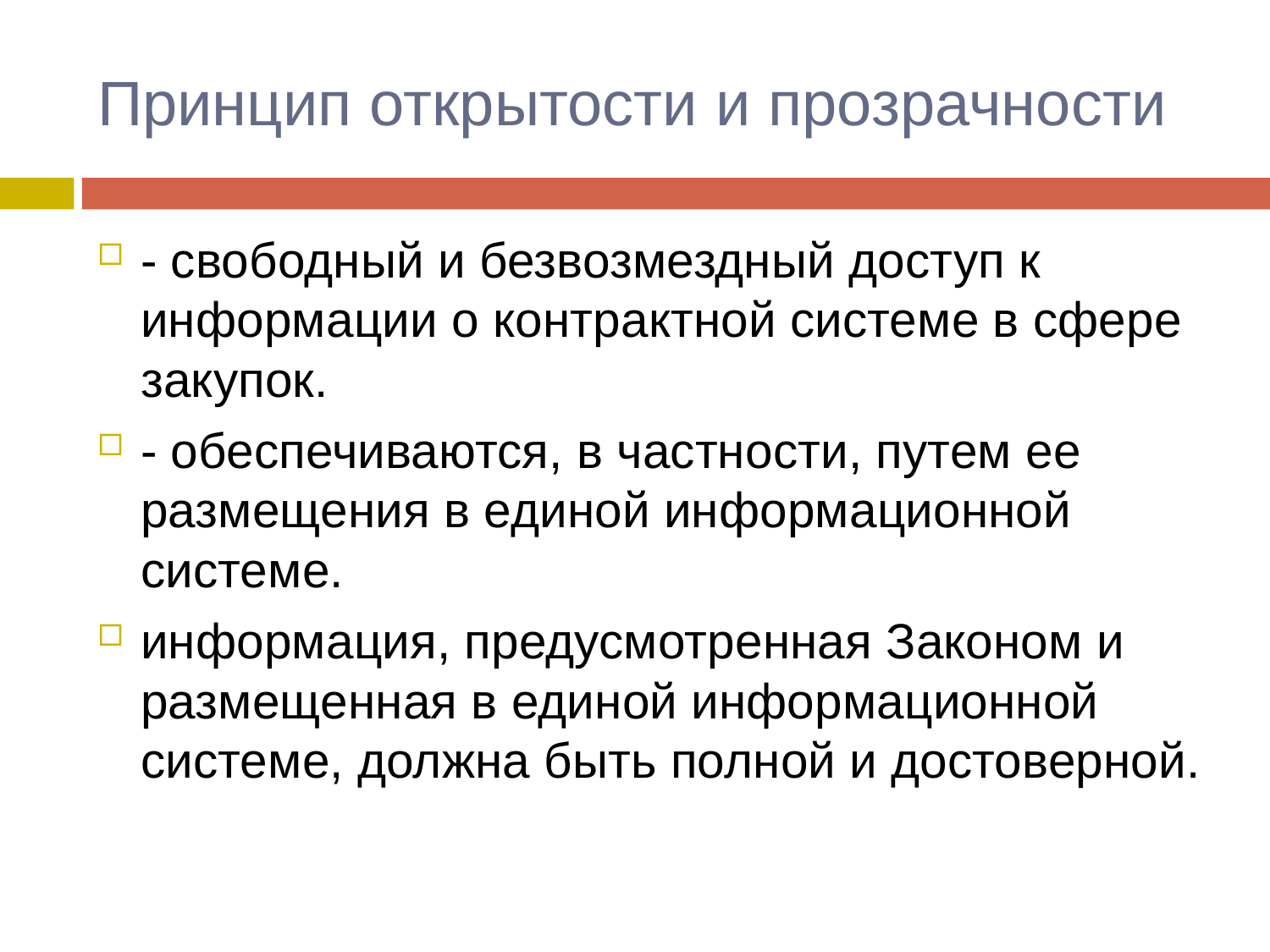

# Принцип открытости и прозрачности
- свободный и безвозмездный доступ к информации о контрактной системе в сфере закупок.
- обеспечиваются, в частности, путем ее размещения в единой информационной системе.
информация, предусмотренная Законом и размещенная в единой информационной системе, должна быть полной и достоверной.